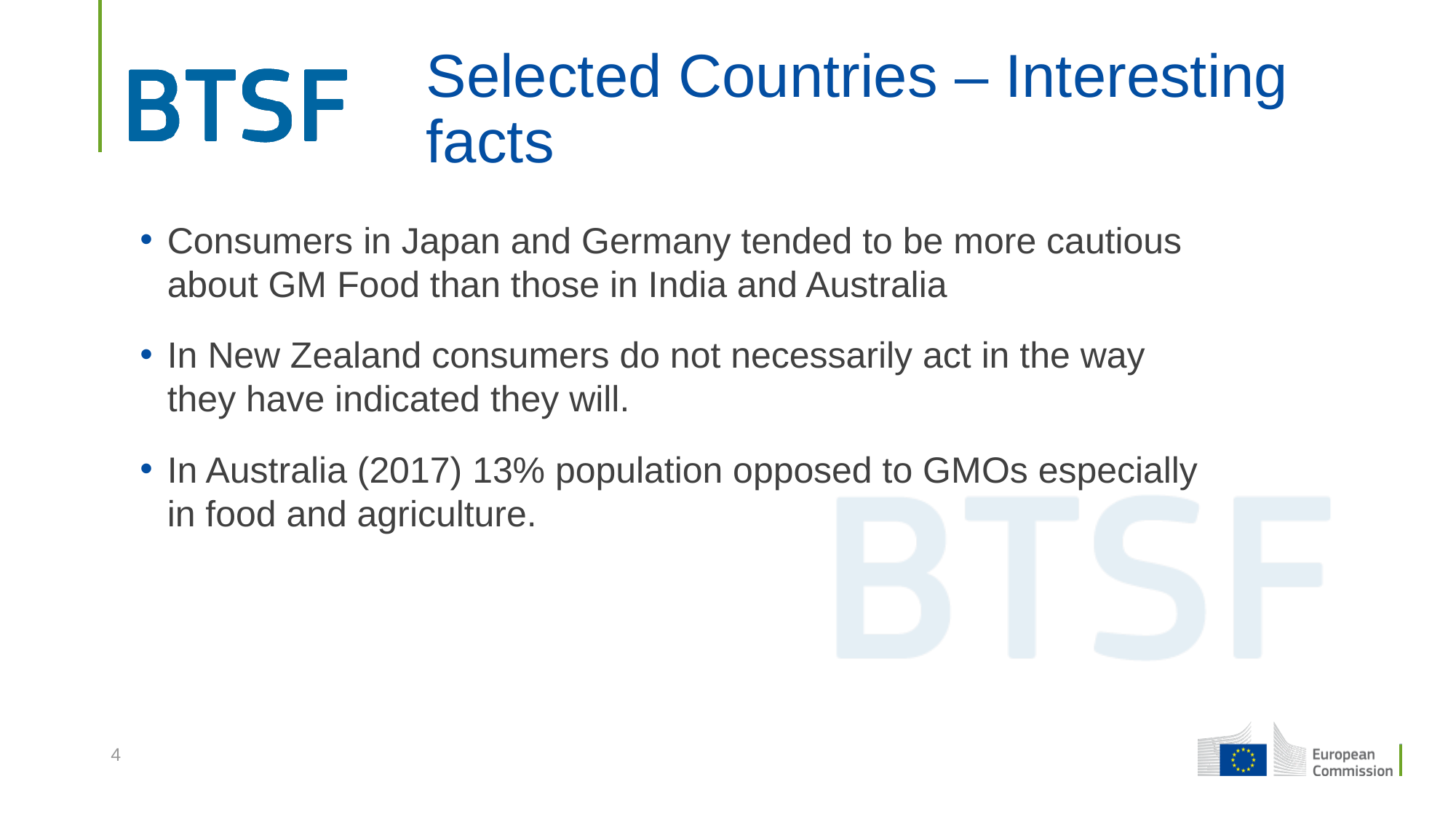

# Selected Countries – Interesting facts
Consumers in Japan and Germany tended to be more cautious about GM Food than those in India and Australia
In New Zealand consumers do not necessarily act in the way they have indicated they will.
In Australia (2017) 13% population opposed to GMOs especially in food and agriculture.

4